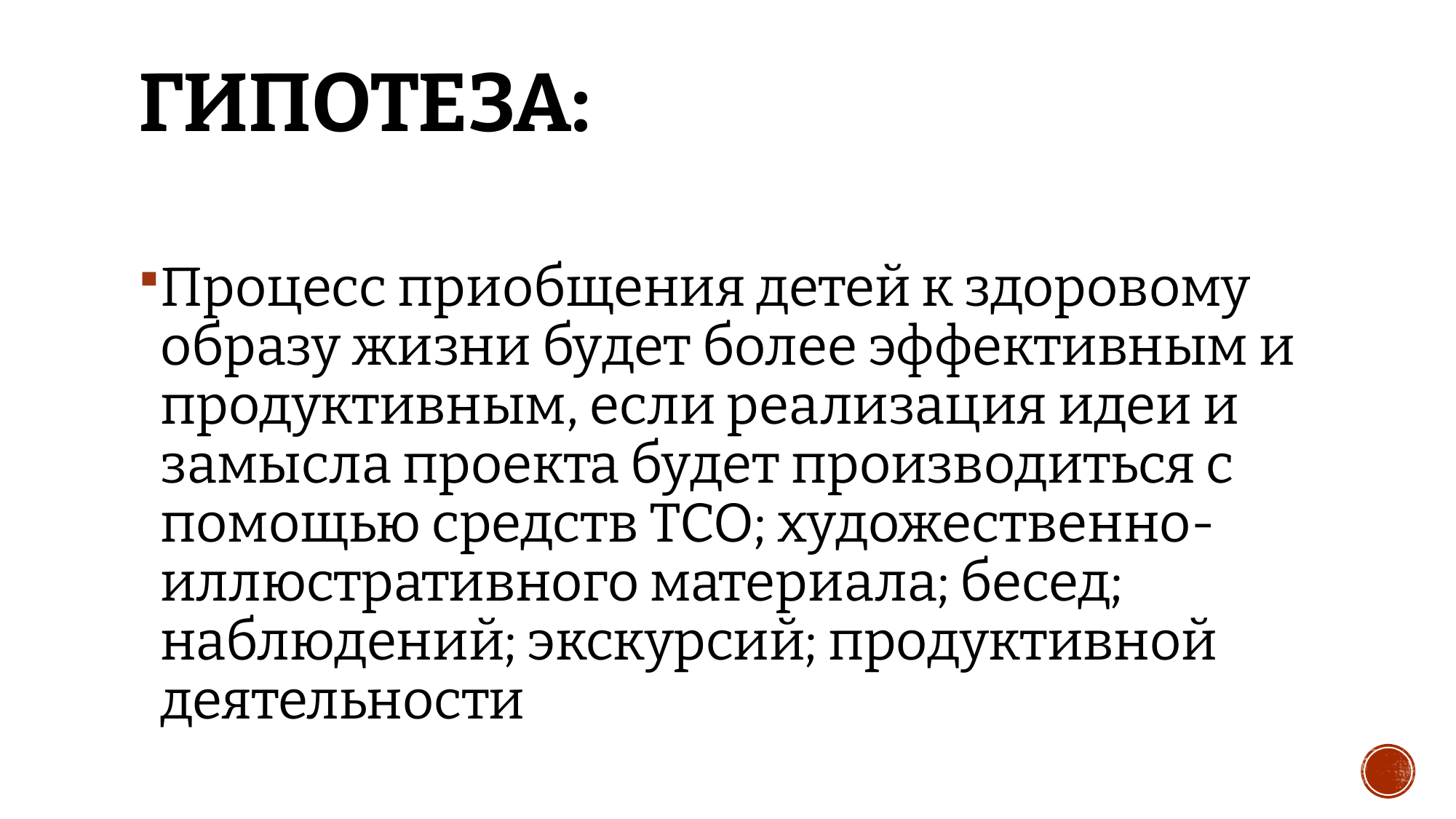

# Гипотеза:
Процесс приобщения детей к здоровому образу жизни будет более эффективным и продуктивным, если реализация идеи и замысла проекта будет производиться с помощью средств ТСО; художественно-иллюстративного материала; бесед; наблюдений; экскурсий; продуктивной деятельности